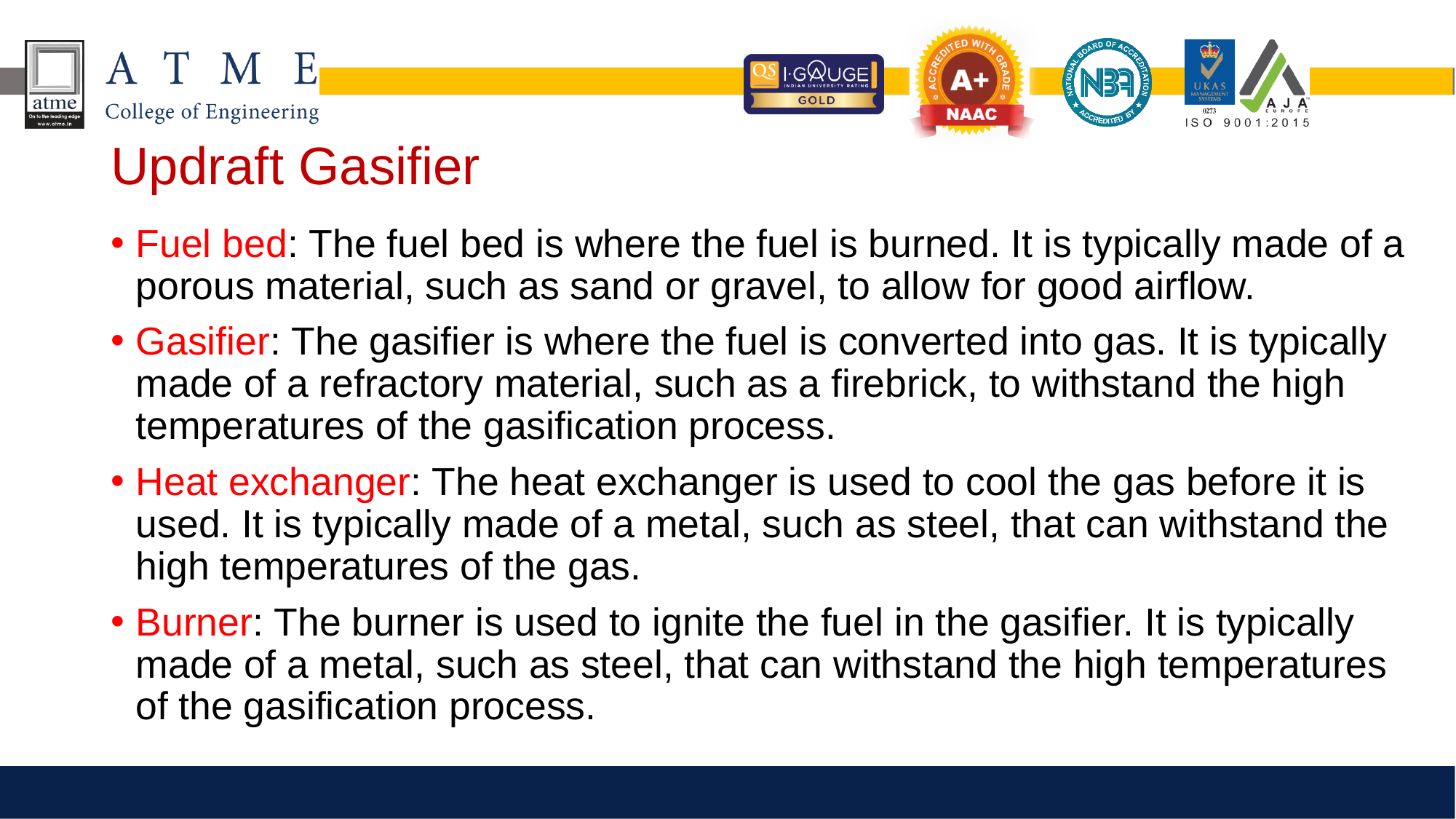

# Updraft Gasifier
Fuel bed: The fuel bed is where the fuel is burned. It is typically made of a porous material, such as sand or gravel, to allow for good airflow.
Gasifier: The gasifier is where the fuel is converted into gas. It is typically made of a refractory material, such as a firebrick, to withstand the high temperatures of the gasification process.
Heat exchanger: The heat exchanger is used to cool the gas before it is used. It is typically made of a metal, such as steel, that can withstand the high temperatures of the gas.
Burner: The burner is used to ignite the fuel in the gasifier. It is typically made of a metal, such as steel, that can withstand the high temperatures of the gasification process.